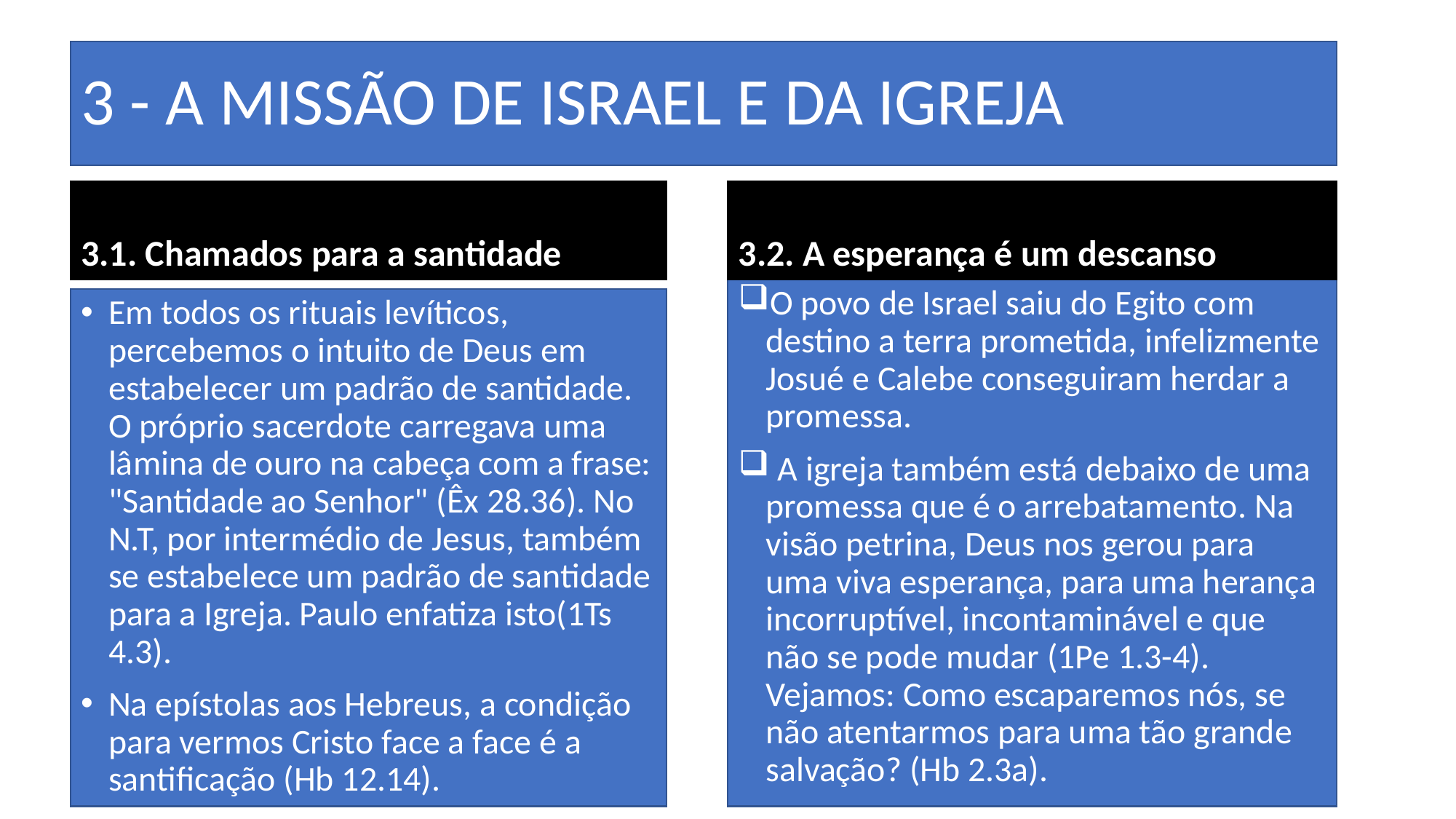

# 3 - A MISSÃO DE ISRAEL E DA IGREJA
3.1. Chamados para a santidade
3.2. A esperança é um descanso
O povo de Israel saiu do Egito com destino a terra prometida, infelizmente Josué e Calebe conseguiram herdar a promessa.
 A igreja também está debaixo de uma promessa que é o arrebatamento. Na visão petrina, Deus nos gerou para uma viva esperança, para uma herança incorruptível, incontaminável e que não se pode mudar (1Pe 1.3-4). Vejamos: Como escaparemos nós, se não atentarmos para uma tão grande salvação? (Hb 2.3a).
Em todos os rituais levíticos, percebemos o intuito de Deus em estabelecer um padrão de santidade. O próprio sacerdote carregava uma lâmina de ouro na cabeça com a frase: "Santidade ao Senhor" (Êx 28.36). No N.T, por intermédio de Jesus, também se estabelece um padrão de santidade para a Igreja. Paulo enfatiza isto(1Ts 4.3).
Na epístolas aos Hebreus, a condição para vermos Cristo face a face é a santificação (Hb 12.14).